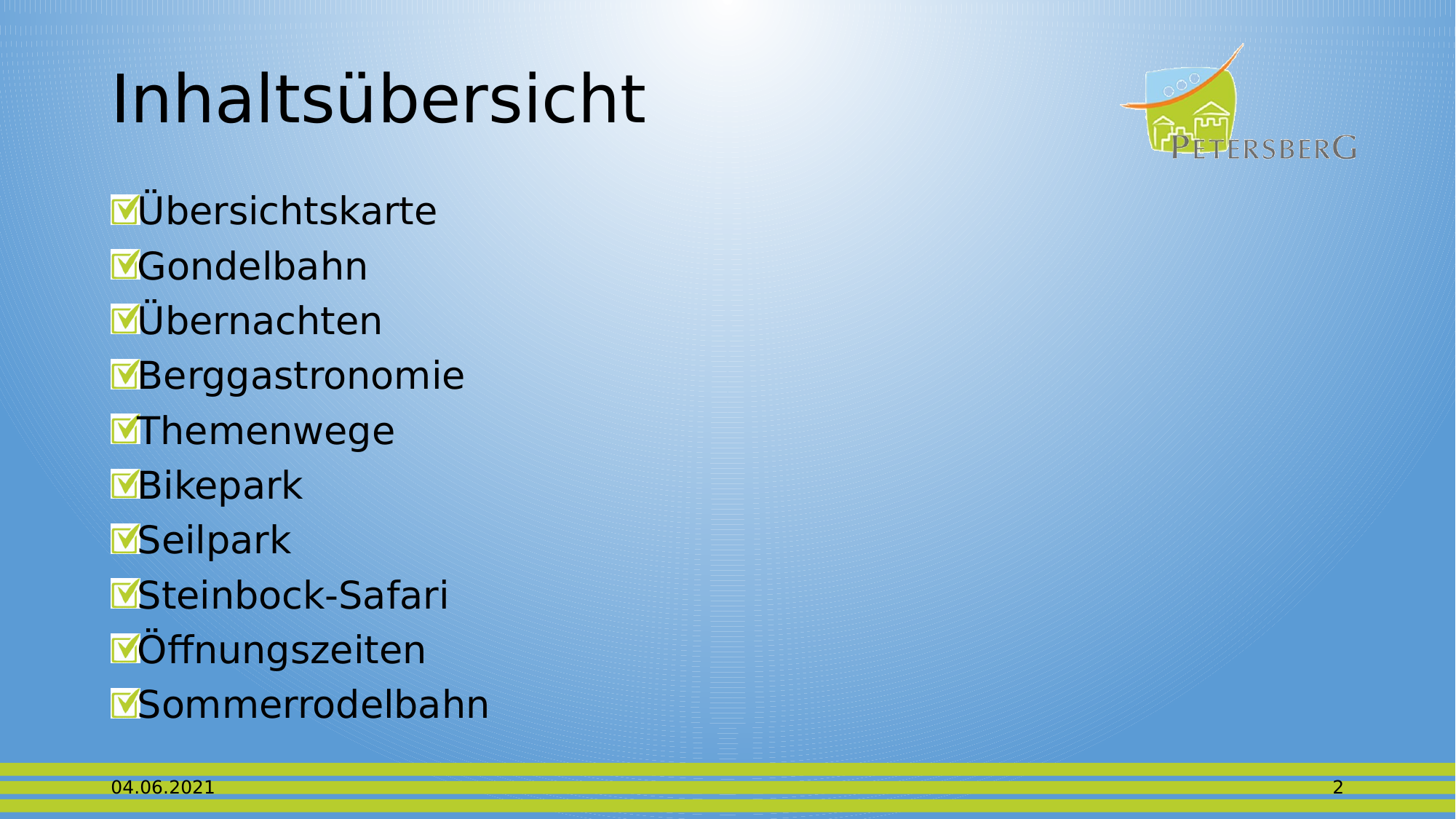

# Inhaltsübersicht
Übersichtskarte
Gondelbahn
Übernachten
Berggastronomie
Themenwege
Bikepark
Seilpark
Steinbock-Safari
Öffnungszeiten
Sommerrodelbahn
04.06.2021
2